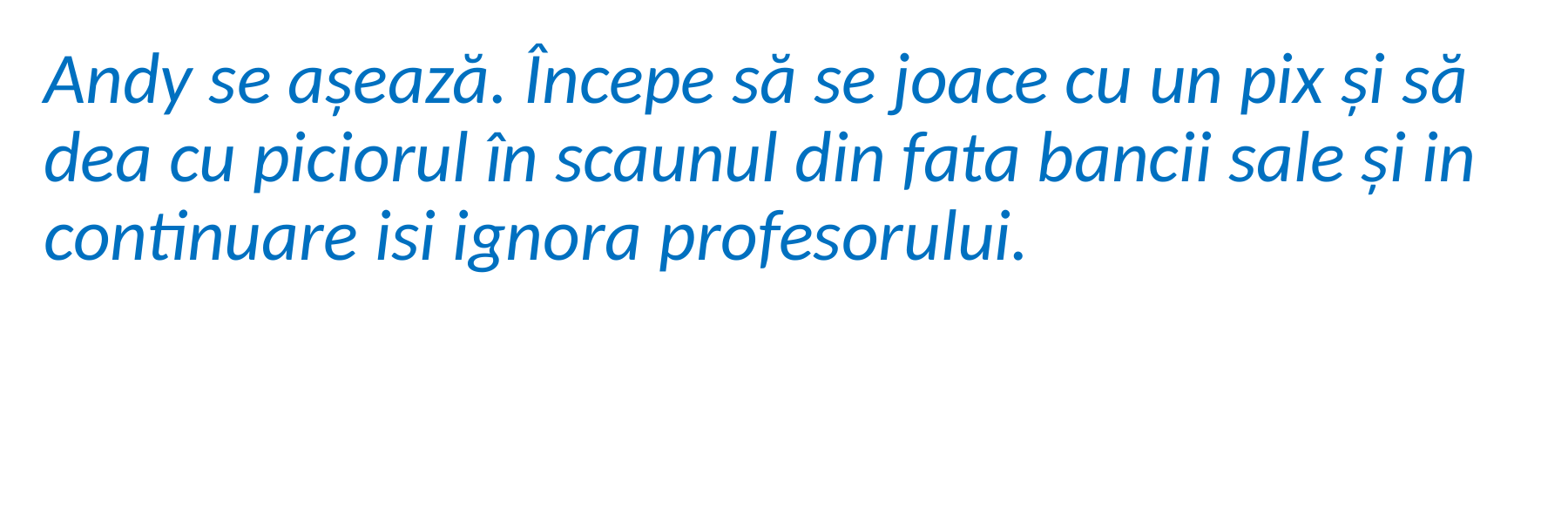

Andy se așează. Începe să se joace cu un pix și să dea cu piciorul în scaunul din fata bancii sale și in continuare isi ignora profesorului.